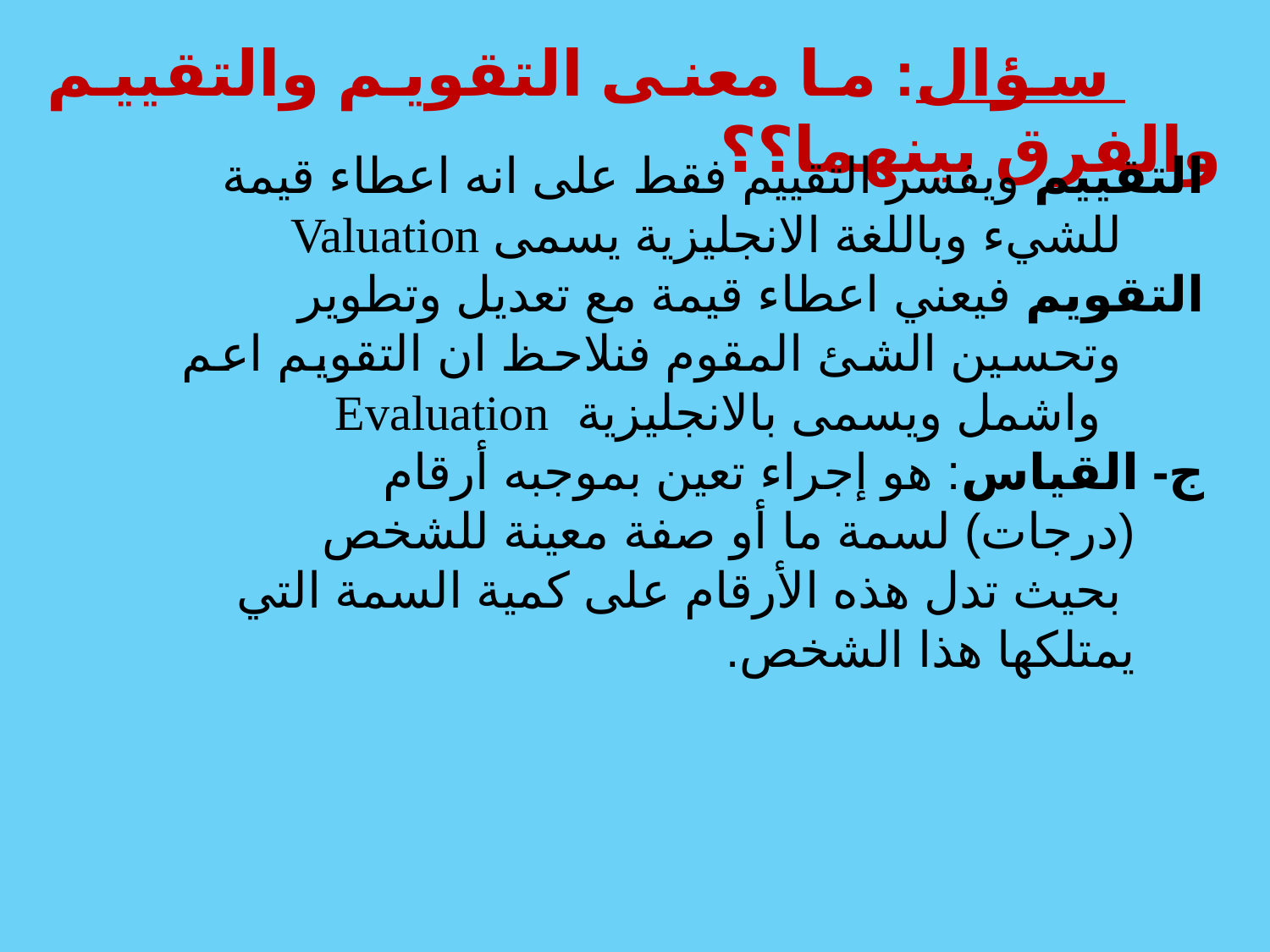

سؤال: ما معنى التقويم والتقييم والفرق بينهما؟؟
التقييم ويفسر التقييم فقط على انه اعطاء قيمة
      للشيء وباللغة الانجليزية يسمى Valuation
التقويم فيعني اعطاء قيمة مع تعديل وتطوير
      وتحسين الشئ المقوم فنلاحظ ان التقويم اعم واشمل ويسمى بالانجليزية  Evaluation
ج- القياس: هو إجراء تعين بموجبه أرقام
     (درجات) لسمة ما أو صفة معينة للشخص
      بحيث تدل هذه الأرقام على كمية السمة التي
     يمتلكها هذا الشخص.